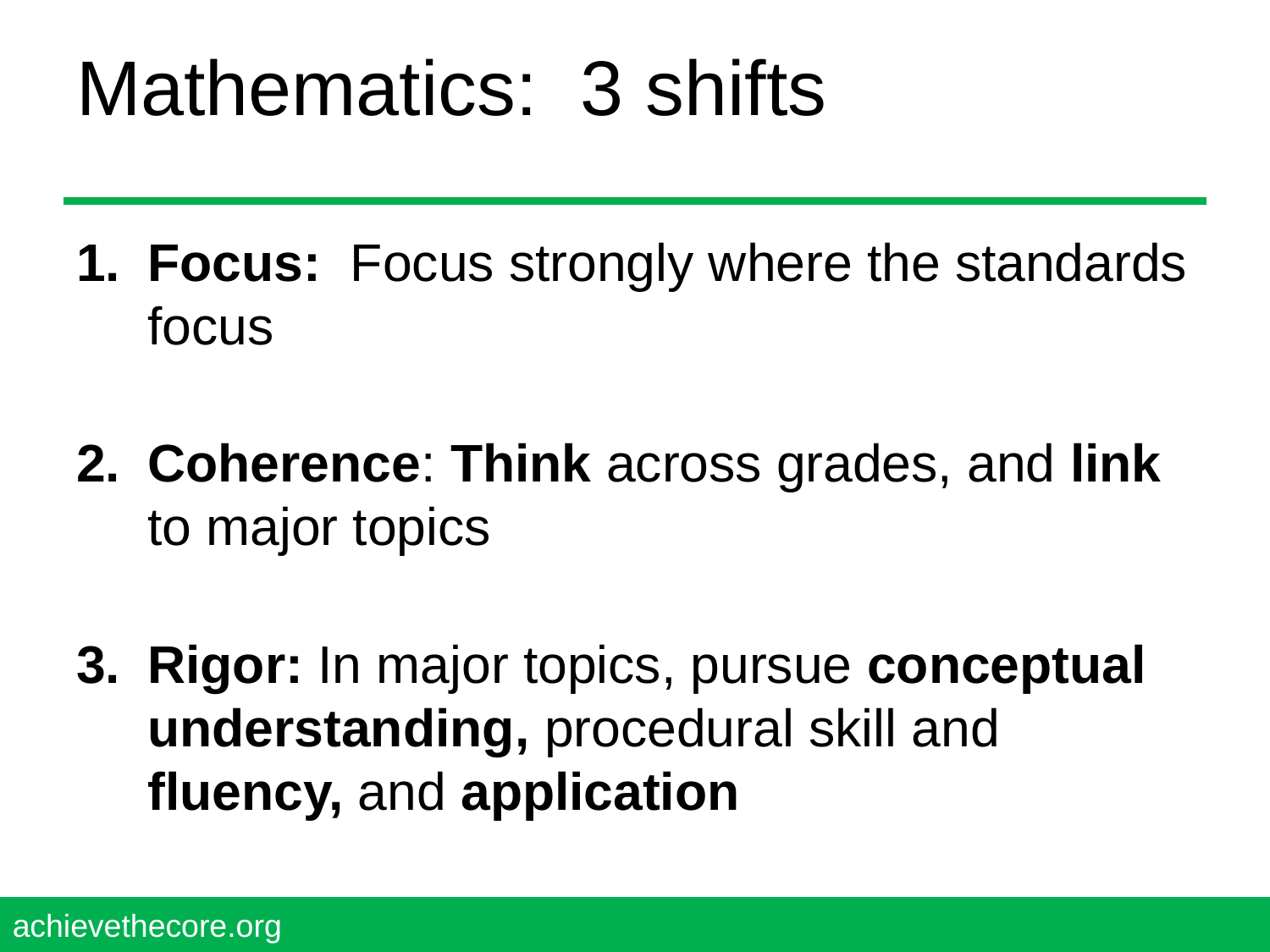

# Mathematics:  3 shifts
Focus:  Focus strongly where the standards focus
Coherence: Think across grades, and link to major topics
Rigor: In major topics, pursue conceptual understanding, procedural skill and fluency, and application